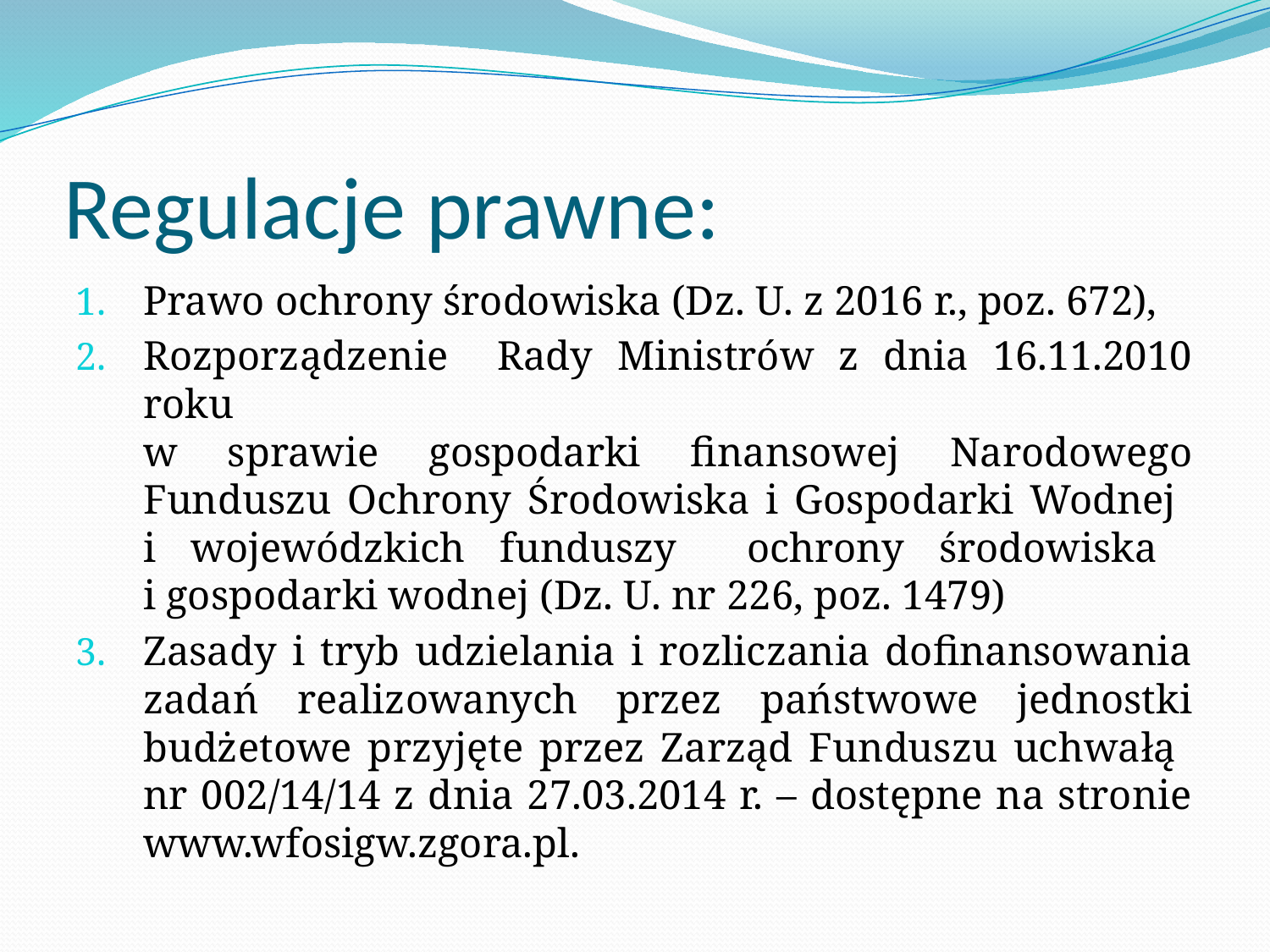

# Regulacje prawne:
Prawo ochrony środowiska (Dz. U. z 2016 r., poz. 672),
Rozporządzenie  Rady Ministrów z dnia 16.11.2010 roku
w sprawie gospodarki finansowej Narodowego Funduszu Ochrony Środowiska i Gospodarki Wodnej
i wojewódzkich funduszy  ochrony środowiska
i gospodarki wodnej (Dz. U. nr 226, poz. 1479)
Zasady i tryb udzielania i rozliczania dofinansowania zadań realizowanych przez państwowe jednostki budżetowe przyjęte przez Zarząd Funduszu uchwałą
nr 002/14/14 z dnia 27.03.2014 r. – dostępne na stronie www.wfosigw.zgora.pl.